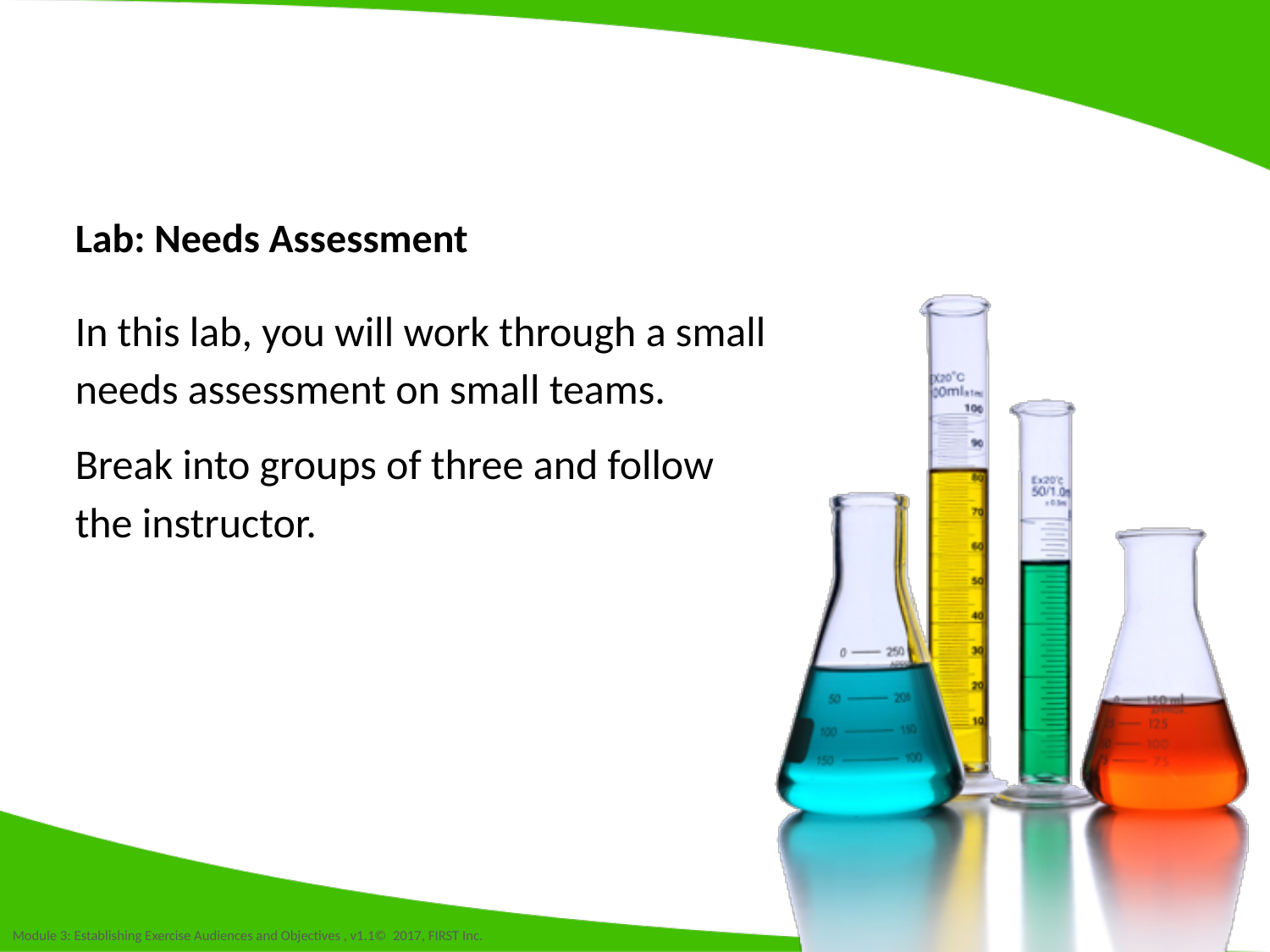

# Lab: Needs Assessment
In this lab, you will work through a small needs assessment on small teams.
Break into groups of three and follow the instructor.